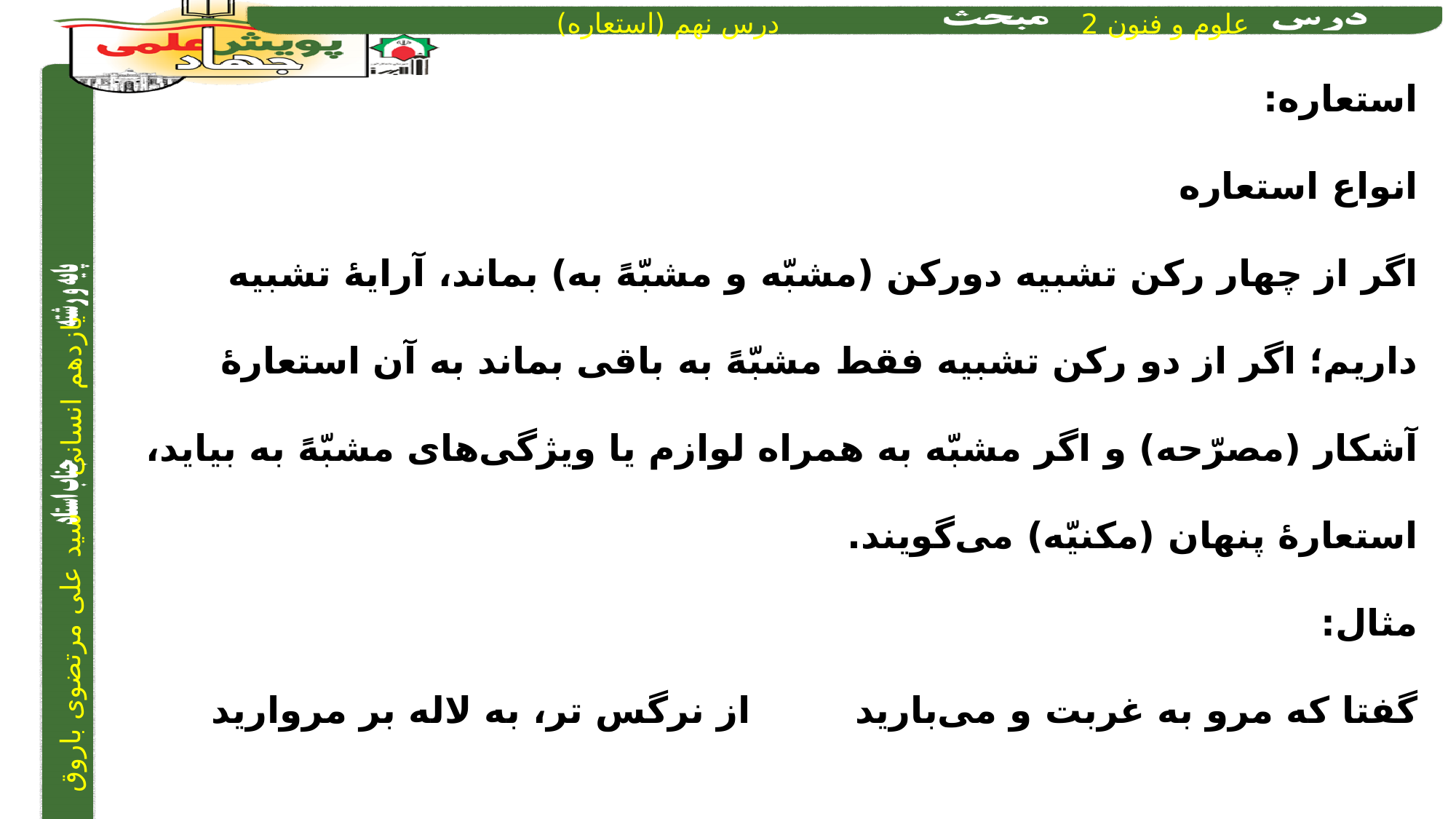

استعاره:
انواع استعاره
اگر از چهار رکن تشبیه دورکن (مشبّه و مشبّهً به) بماند، آرایۀ تشبیه داریم؛ اگر از دو رکن تشبیه فقط مشبّهً به باقی بماند به آن استعارۀ آشکار (مصرّحه) و اگر مشبّه به همراه لوازم یا ویژگی‌های مشبّهً به بیاید، استعارۀ پنهان (مکنیّه) می‌گویند.
مثال:
گفتا که مرو به غربت و می‌بارید		 از نرگس تر، به لاله بر مروارید